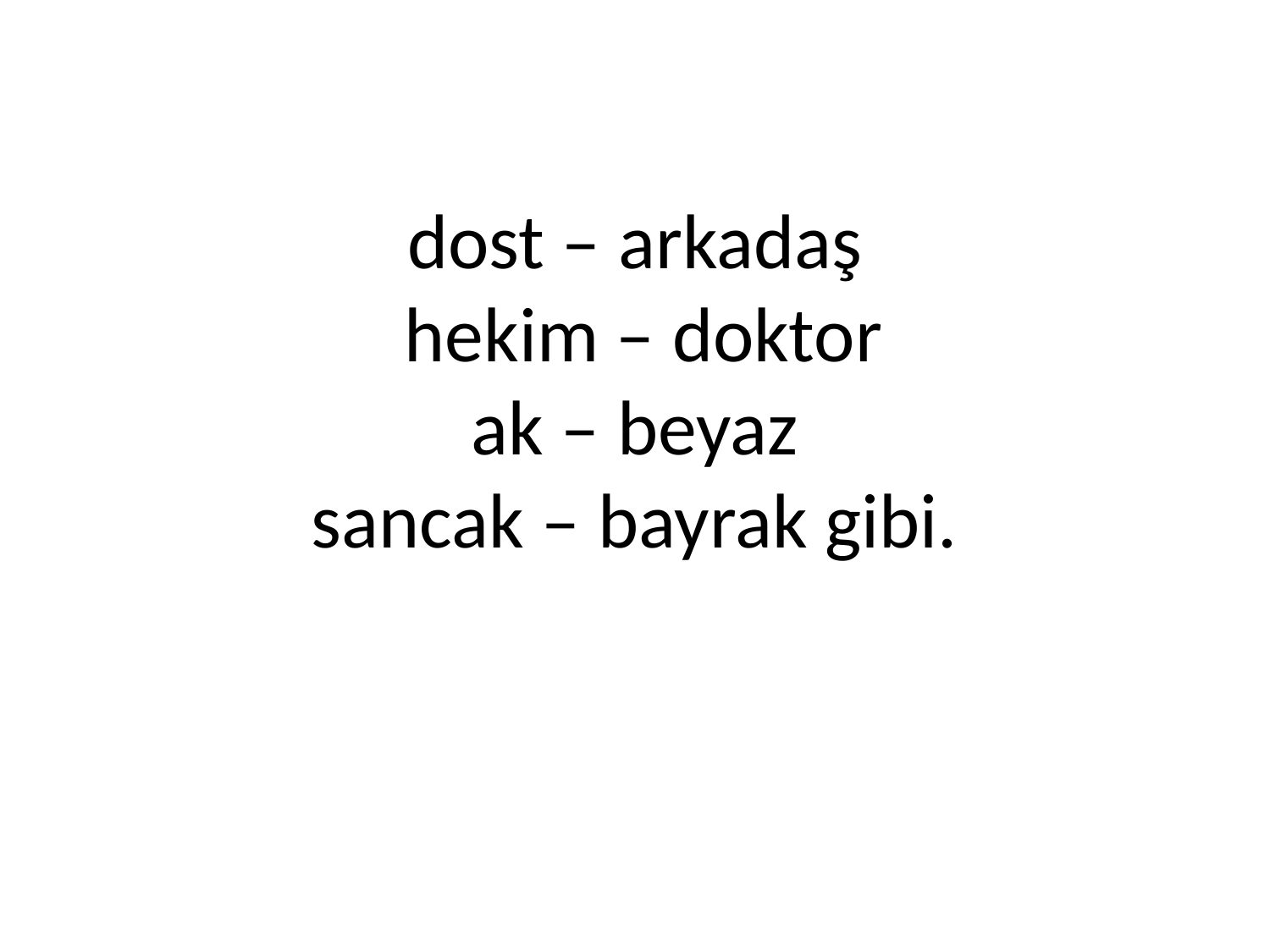

# dost – arkadaş hekim – doktor ak – beyaz sancak – bayrak gibi.